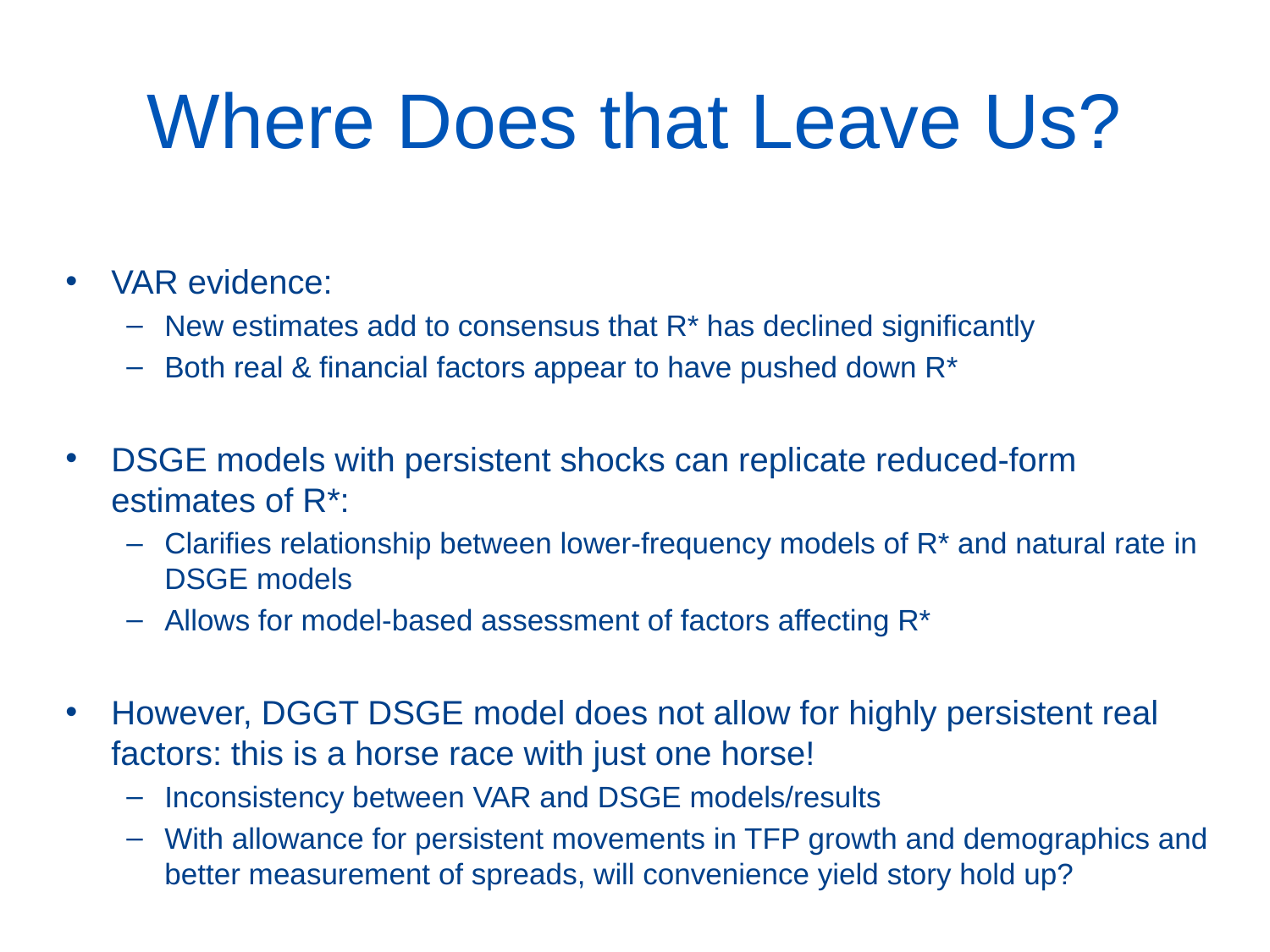

# Where Does that Leave Us?
VAR evidence:
New estimates add to consensus that R* has declined significantly
Both real & financial factors appear to have pushed down R*

DSGE models with persistent shocks can replicate reduced-form estimates of R*:
Clarifies relationship between lower-frequency models of R* and natural rate in DSGE models
Allows for model-based assessment of factors affecting R*

However, DGGT DSGE model does not allow for highly persistent real factors: this is a horse race with just one horse!
Inconsistency between VAR and DSGE models/results
With allowance for persistent movements in TFP growth and demographics and better measurement of spreads, will convenience yield story hold up?